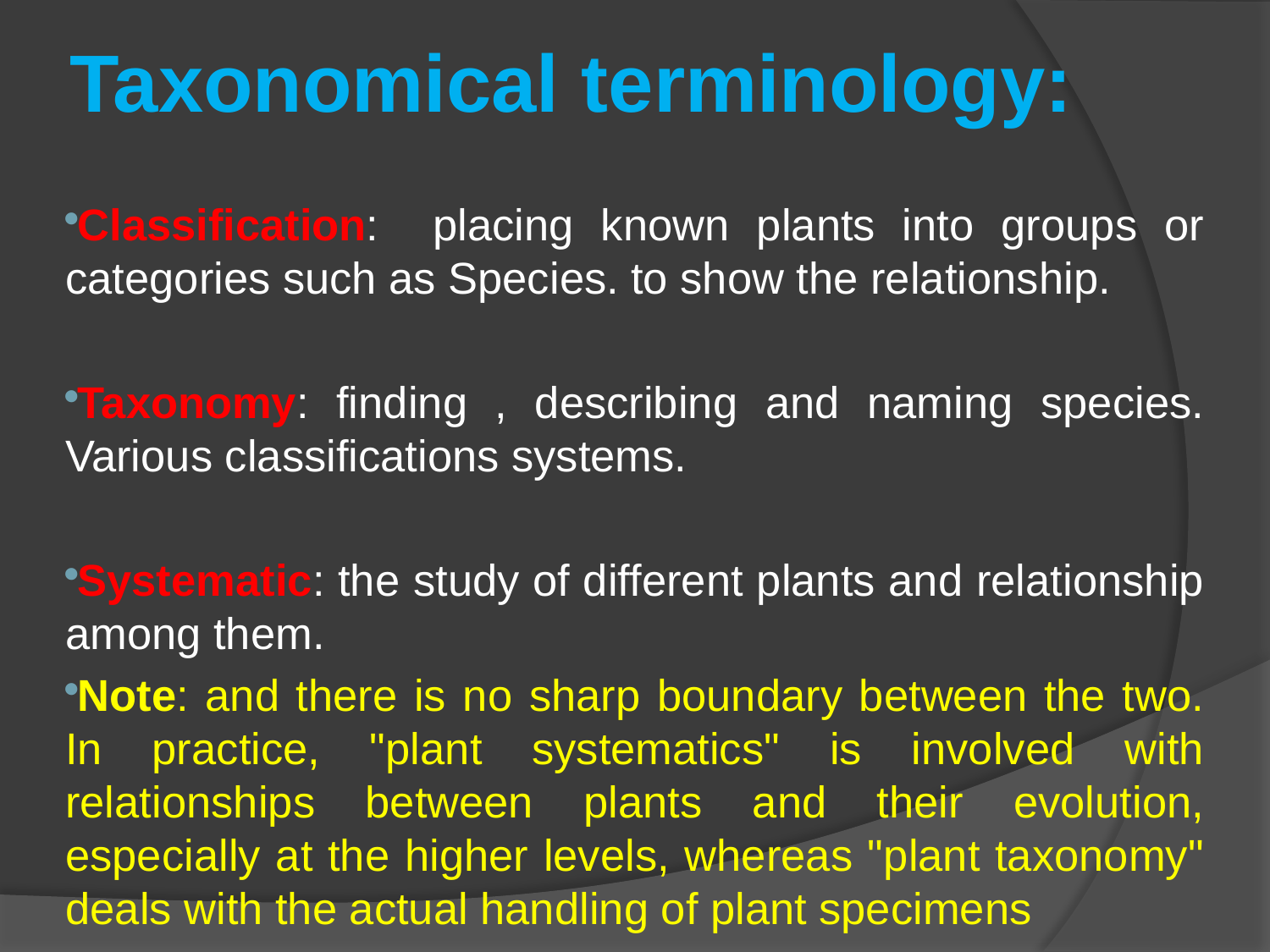

# Taxonomical terminology:
Classification:  placing known plants into groups or categories such as Species. to show the relationship.

Taxonomy: finding , describing and naming species. Various classifications systems.

Systematic: the study of different plants and relationship among them.
Note: and there is no sharp boundary between the two. In practice, "plant systematics" is involved with relationships between plants and their evolution, especially at the higher levels, whereas "plant taxonomy" deals with the actual handling of plant specimens